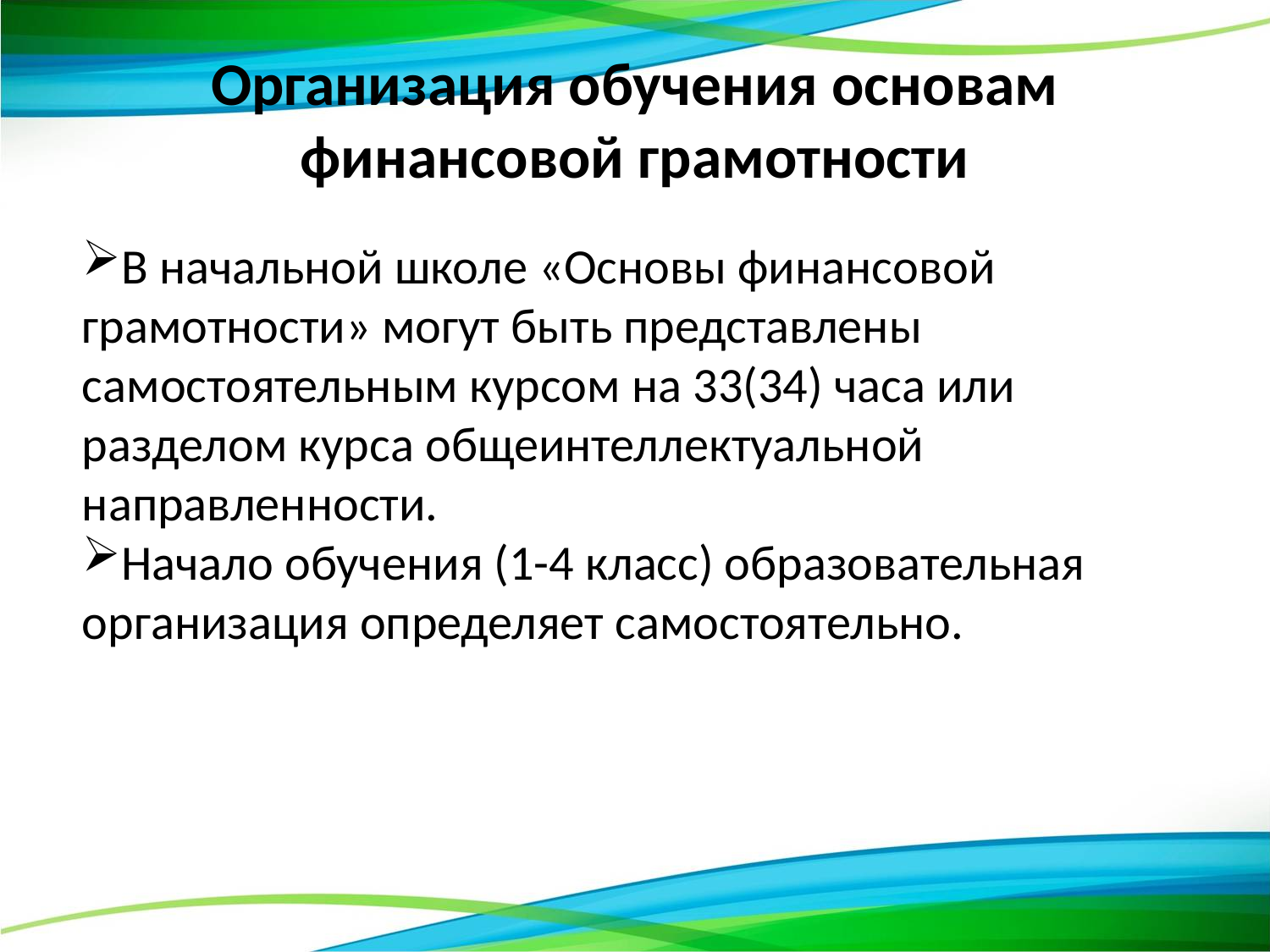

# Организация обучения основам финансовой грамотности
В начальной школе «Основы финансовой грамотности» могут быть представлены самостоятельным курсом на 33(34) часа или разделом курса общеинтеллектуальной направленности.
Начало обучения (1-4 класс) образовательная организация определяет самостоятельно.